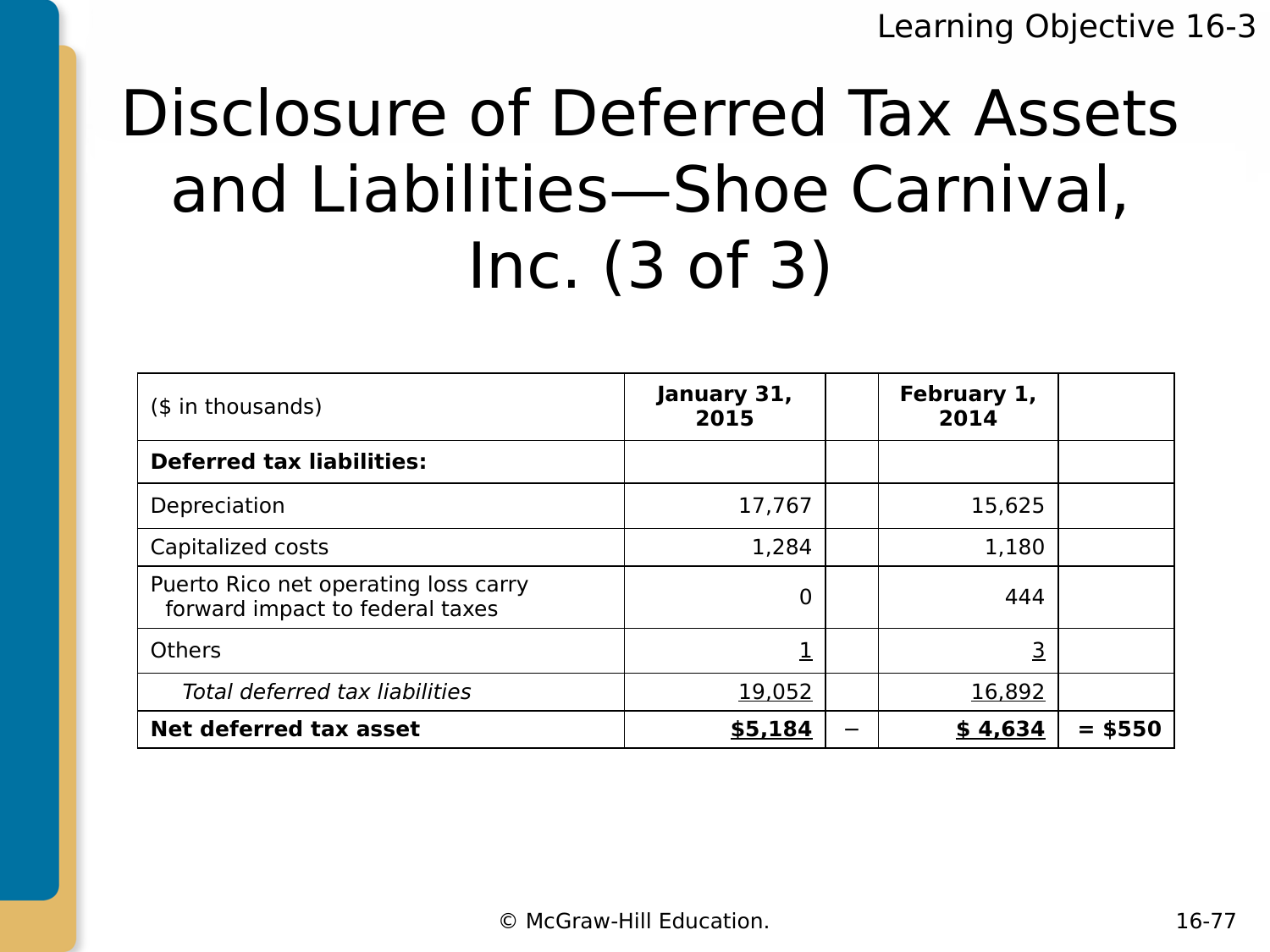

Learning Objective 16-3
# Disclosure of Deferred Tax Assets and Liabilities—Shoe Carnival, Inc. (3 of 3)
| ($ in thousands) | January 31, 2015 |  | February 1, 2014 |  |
| --- | --- | --- | --- | --- |
| Deferred tax liabilities: |  |  |  |  |
| Depreciation | 17,767 |  | 15,625 |  |
| Capitalized costs | 1,284 |  | 1,180 |  |
| Puerto Rico net operating loss carry forward impact to federal taxes | 0 |  | 444 |  |
| Others | 1 |  | 3 |  |
| Total deferred tax liabilities | 19,052 |  | 16,892 |  |
| Net deferred tax asset | $5,184 | − | $ 4,634 | = $550 |